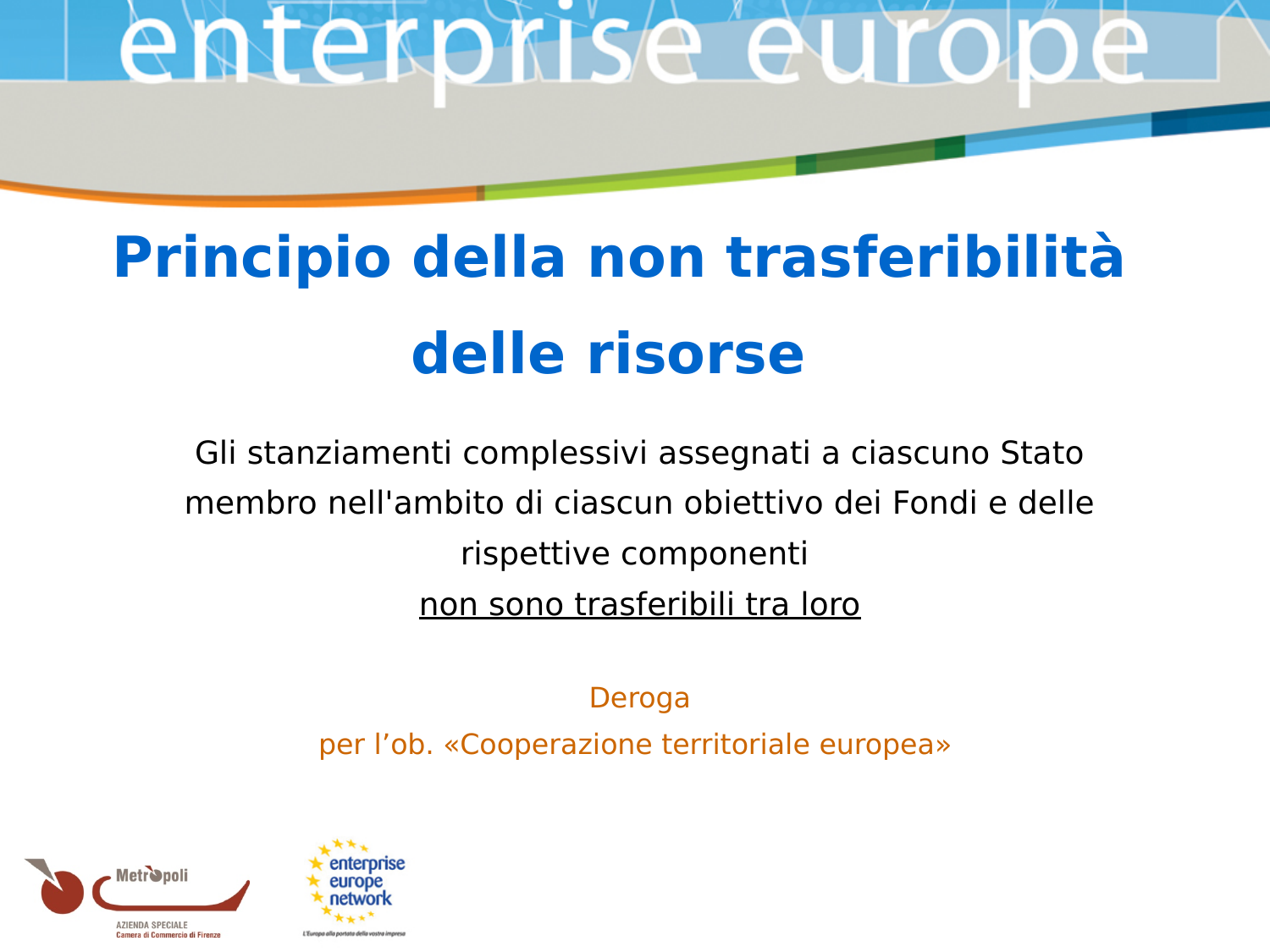

Principio della non trasferibilità delle risorse
Gli stanziamenti complessivi assegnati a ciascuno Stato
membro nell'ambito di ciascun obiettivo dei Fondi e delle
rispettive componenti
non sono trasferibili tra loro

Deroga
per l’ob. «Cooperazione territoriale europea»